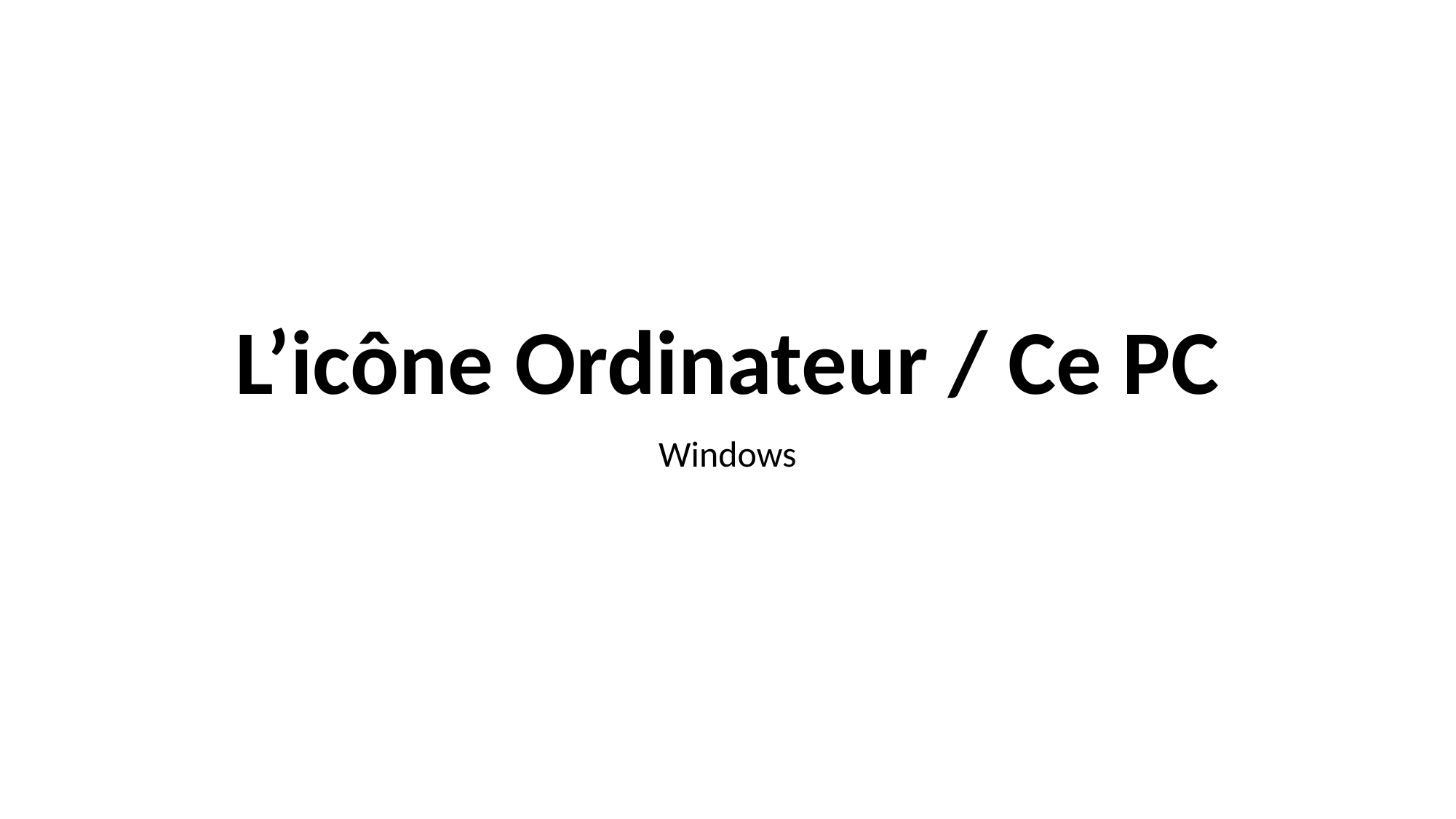

# L’icône Ordinateur / Ce PC
Windows